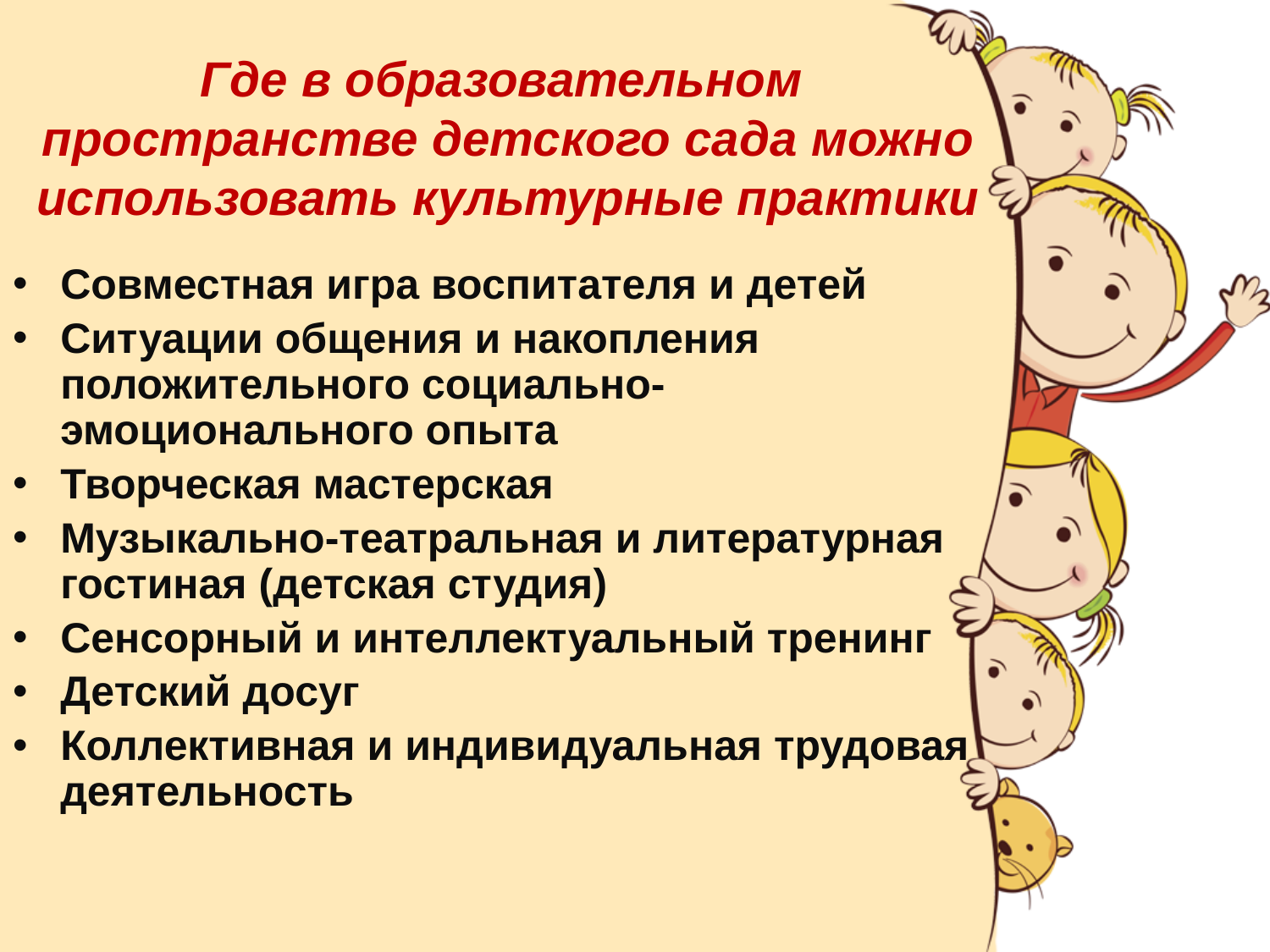

# Где в образовательном  пространстве детского сада можно использовать культурные практики
Совместная игра воспитателя и детей
Ситуации общения и накопления положительного социально- эмоционального опыта
Творческая мастерская
Музыкально-театральная и литературная гостиная (детская студия)
Сенсорный и интеллектуальный тренинг
Детский досуг
Коллективная и индивидуальная трудовая деятельность